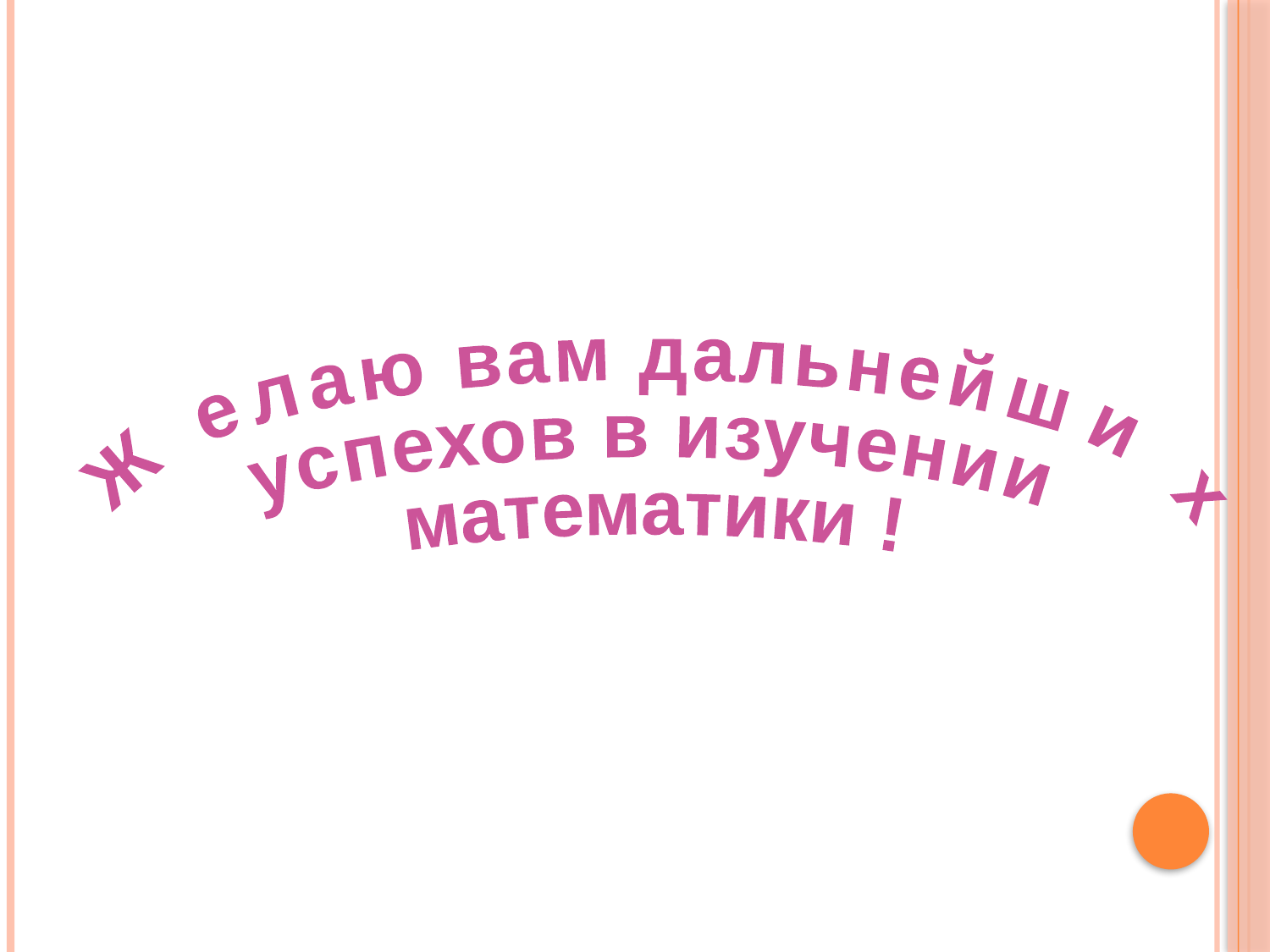

Желаю вам дальнейших
успехов в изучении
математики !